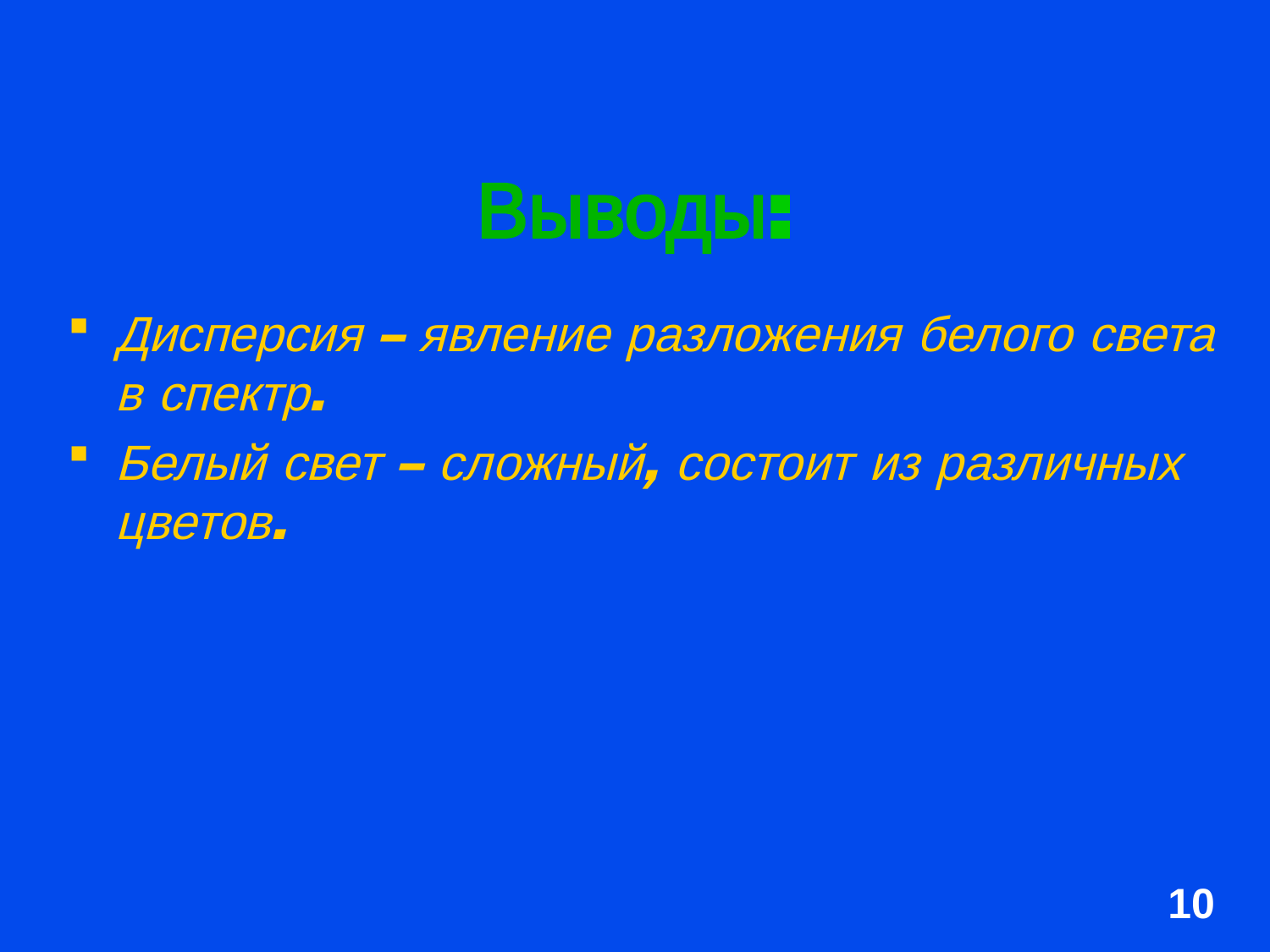

# Выводы:
Дисперсия – явление разложения белого света в спектр.
Белый свет – сложный, состоит из различных цветов.

10